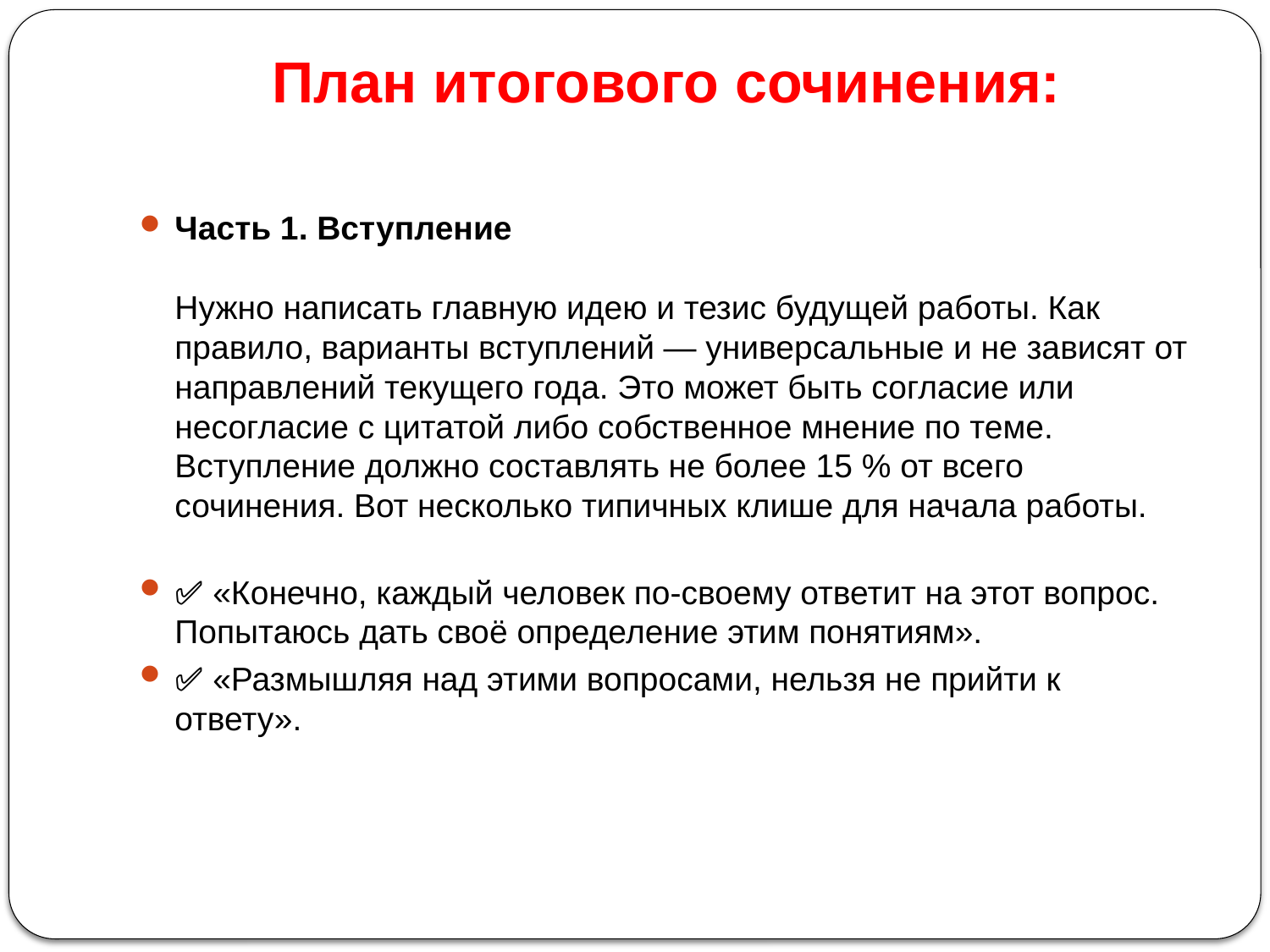

# План итогового сочинения:
Часть 1. Вступление
Нужно написать главную идею и тезис будущей работы. Как правило, варианты вступлений — универсальные и не зависят от направлений текущего года. Это может быть согласие или несогласие с цитатой либо собственное мнение по теме. Вступление должно составлять не более 15 % от всего сочинения. Вот несколько типичных клише для начала работы.
✅ «Конечно, каждый человек по-своему ответит на этот вопрос. Попытаюсь дать своё определение этим понятиям».
✅ «Размышляя над этими вопросами, нельзя не прийти к ответу».